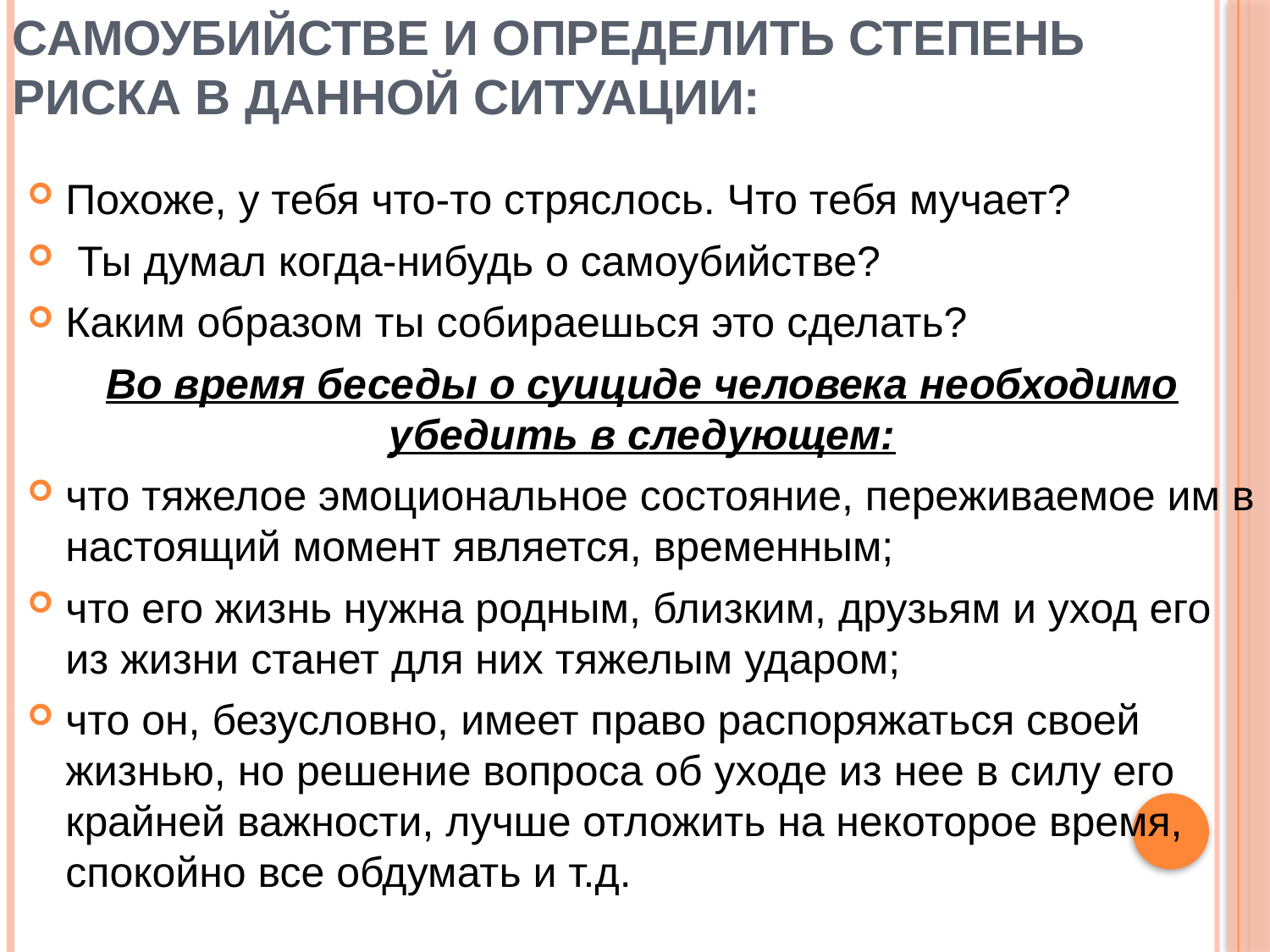

# Следующие вопросы и замечания помогут завести разговор о самоубийстве и определить степень риска в данной ситуации:
Похоже, у тебя что-то стряслось. Что тебя мучает?
 Ты думал когда-нибудь о самоубийстве?
Каким образом ты собираешься это сделать?
Во время беседы о суициде человека необходимо убедить в следующем:
что тяжелое эмоциональное состояние, переживаемое им в настоящий момент является, временным;
что его жизнь нужна родным, близким, друзьям и уход его из жизни станет для них тяжелым ударом;
что он, безусловно, имеет право распоряжаться своей жизнью, но решение вопроса об уходе из нее в силу его крайней важности, лучше отложить на некоторое время, спокойно все обдумать и т.д.